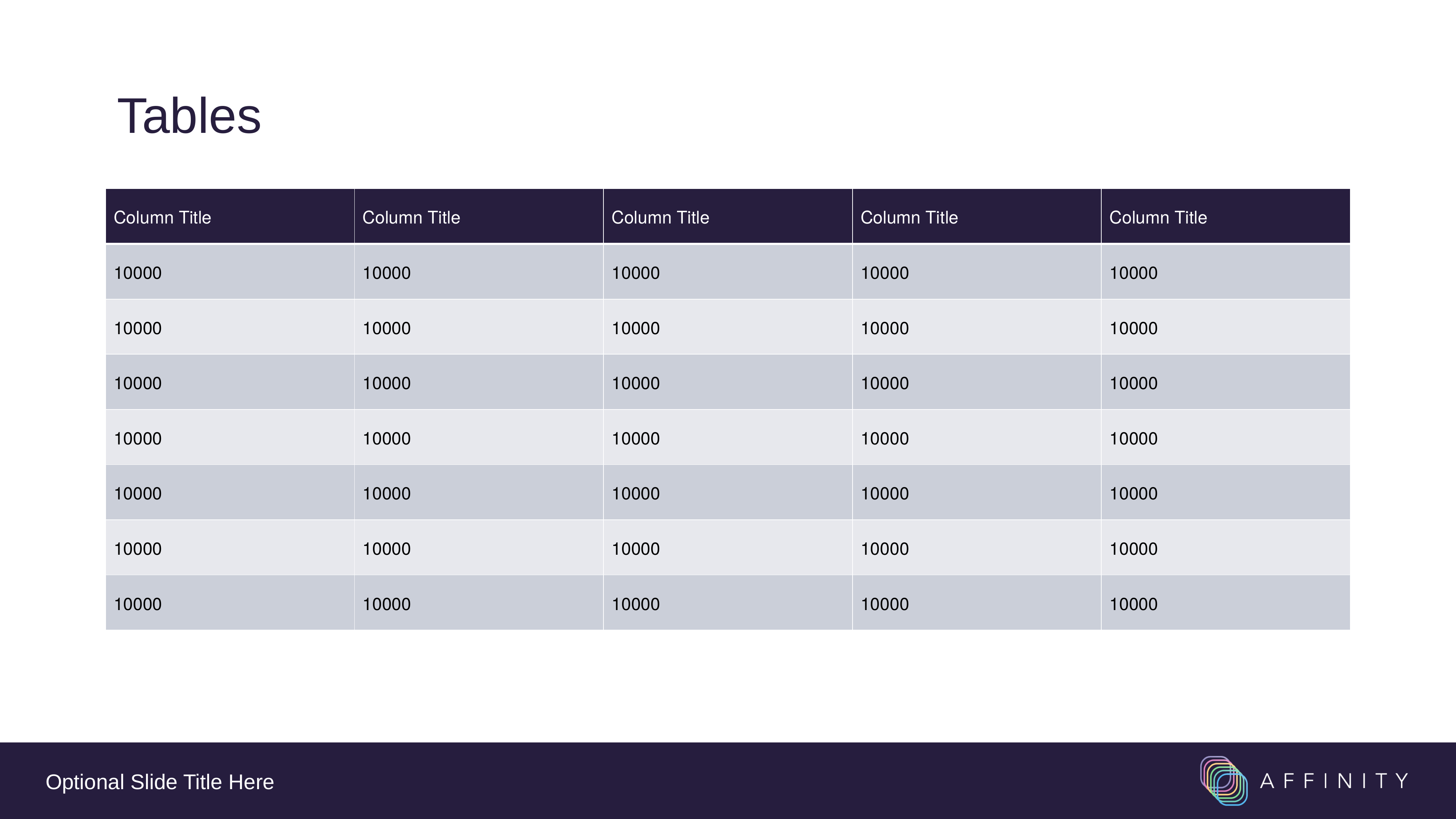

Tables
| Column Title | Column Title | Column Title | Column Title | Column Title |
| --- | --- | --- | --- | --- |
| 10000 | 10000 | 10000 | 10000 | 10000 |
| 10000 | 10000 | 10000 | 10000 | 10000 |
| 10000 | 10000 | 10000 | 10000 | 10000 |
| 10000 | 10000 | 10000 | 10000 | 10000 |
| 10000 | 10000 | 10000 | 10000 | 10000 |
| 10000 | 10000 | 10000 | 10000 | 10000 |
| 10000 | 10000 | 10000 | 10000 | 10000 |
Optional Slide Title Here